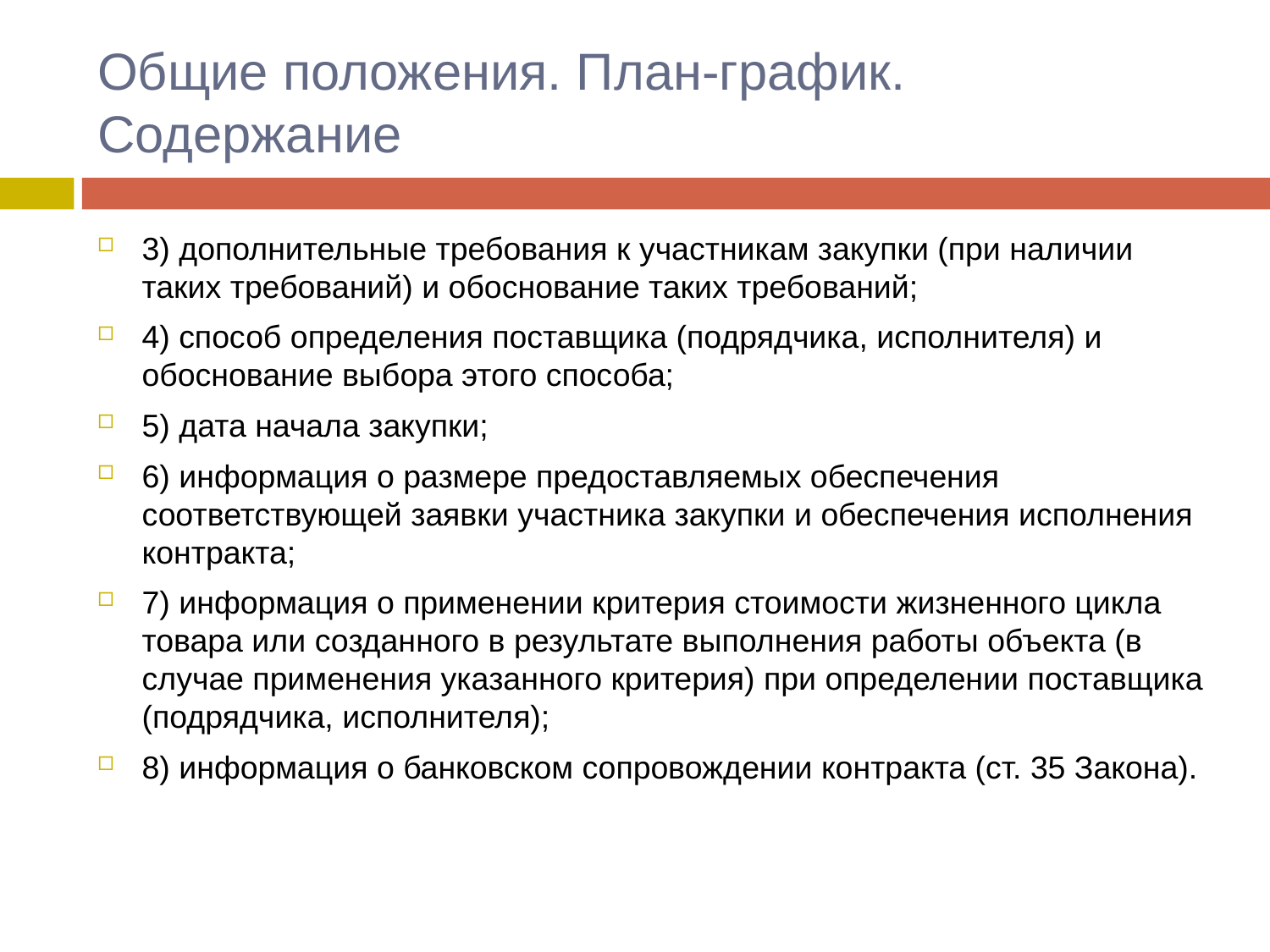

# Общие положения. План-график. Содержание
3) дополнительные требования к участникам закупки (при наличии таких требований) и обоснование таких требований;
4) способ определения поставщика (подрядчика, исполнителя) и обоснование выбора этого способа;
5) дата начала закупки;
6) информация о размере предоставляемых обеспечения соответствующей заявки участника закупки и обеспечения исполнения контракта;
7) информация о применении критерия стоимости жизненного цикла товара или созданного в результате выполнения работы объекта (в случае применения указанного критерия) при определении поставщика (подрядчика, исполнителя);
8) информация о банковском сопровождении контракта (ст. 35 Закона).